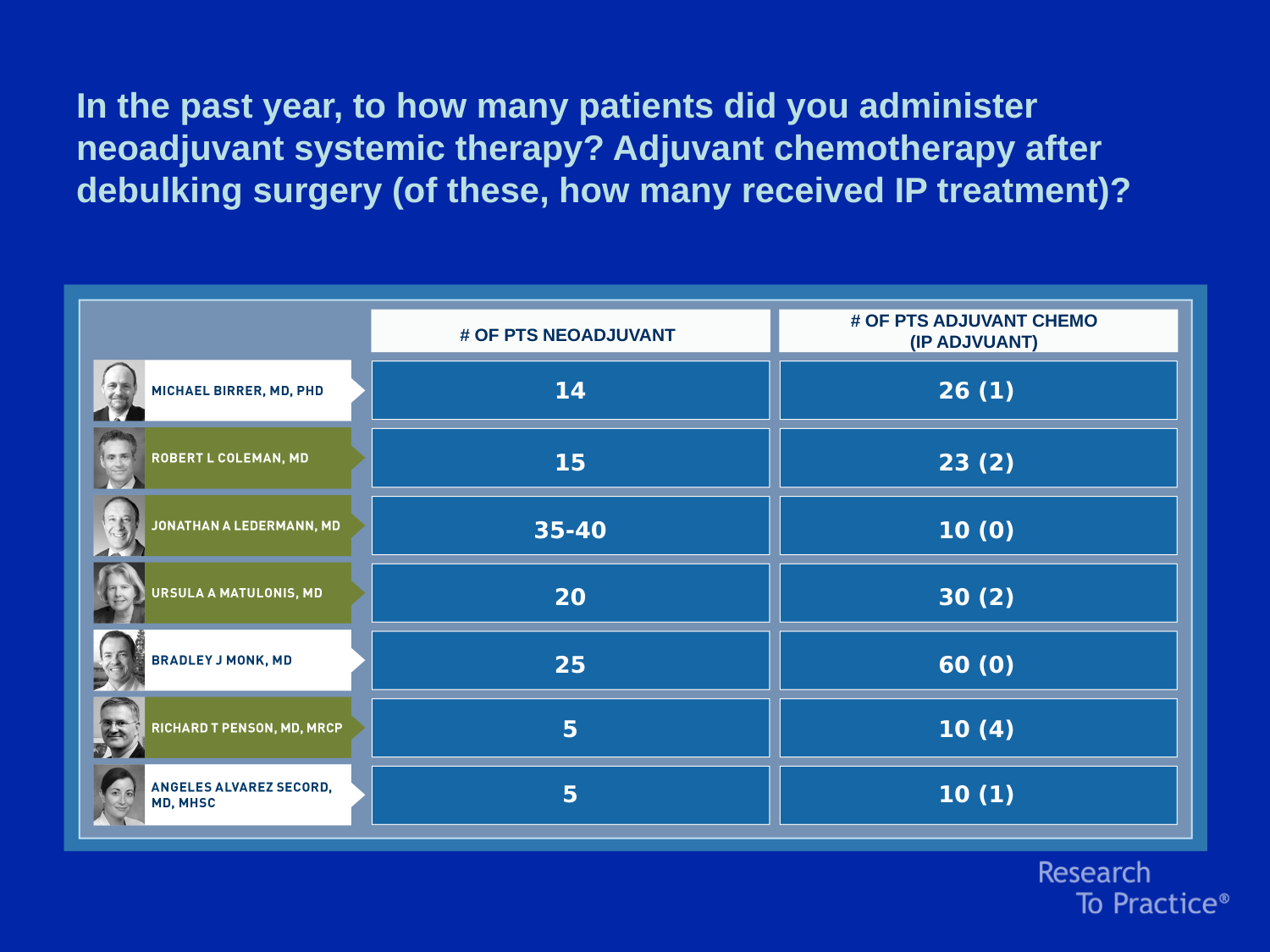

In the past year, to how many patients did you administer neoadjuvant systemic therapy? Adjuvant chemotherapy after debulking surgery (of these, how many received IP treatment)?
# OF PTS ADJUVANT CHEMO (IP ADJVUANT)
# OF PTS NEOADJUVANT
14
26 (1)
15
23 (2)
35-40
10 (0)
20
30 (2)
25
60 (0)
5
10 (4)
5
10 (1)